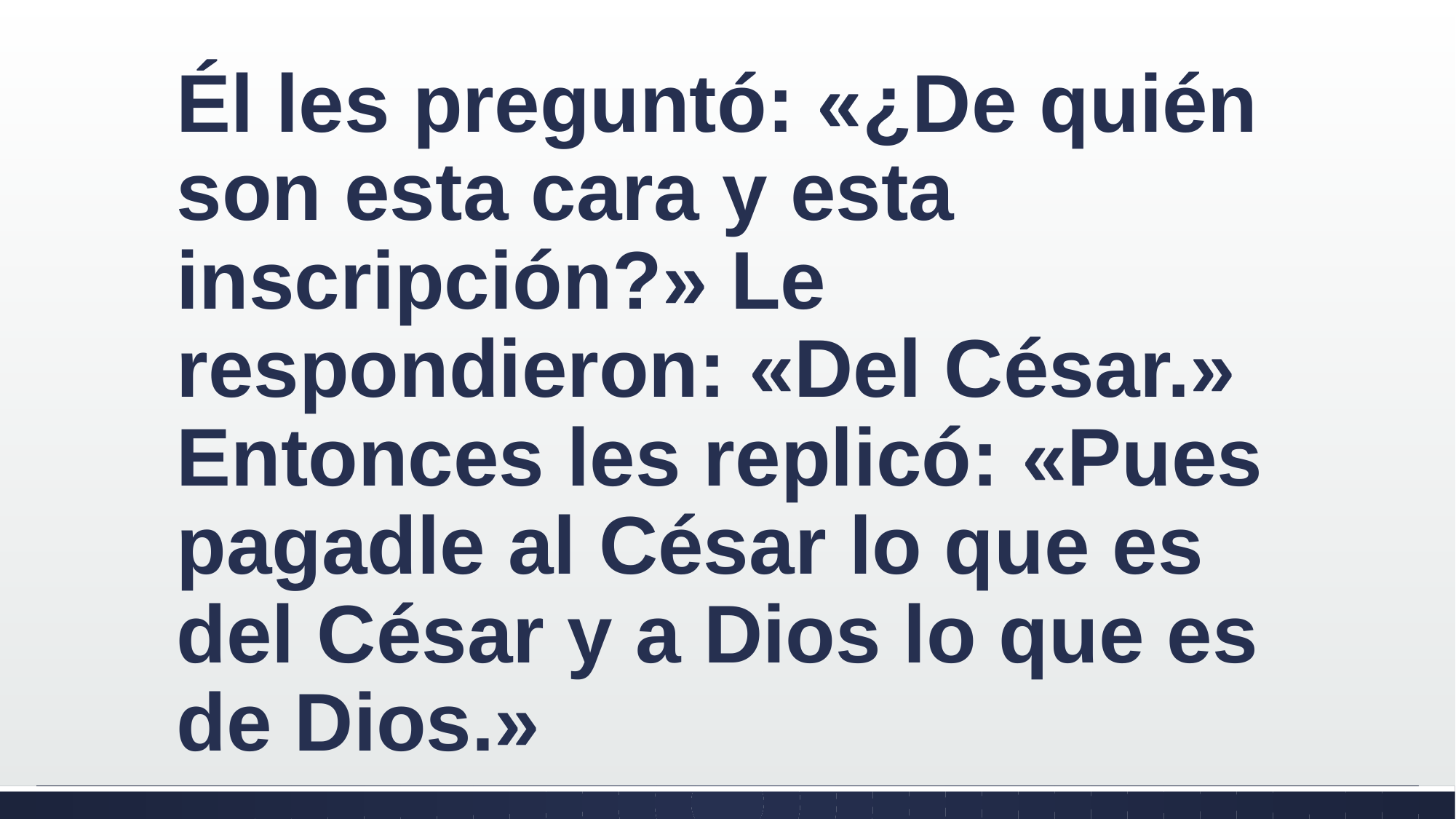

#
Él les preguntó: «¿De quién son esta cara y esta inscripción?» Le respondieron: «Del César.» Entonces les replicó: «Pues pagadle al César lo que es del César y a Dios lo que es de Dios.»